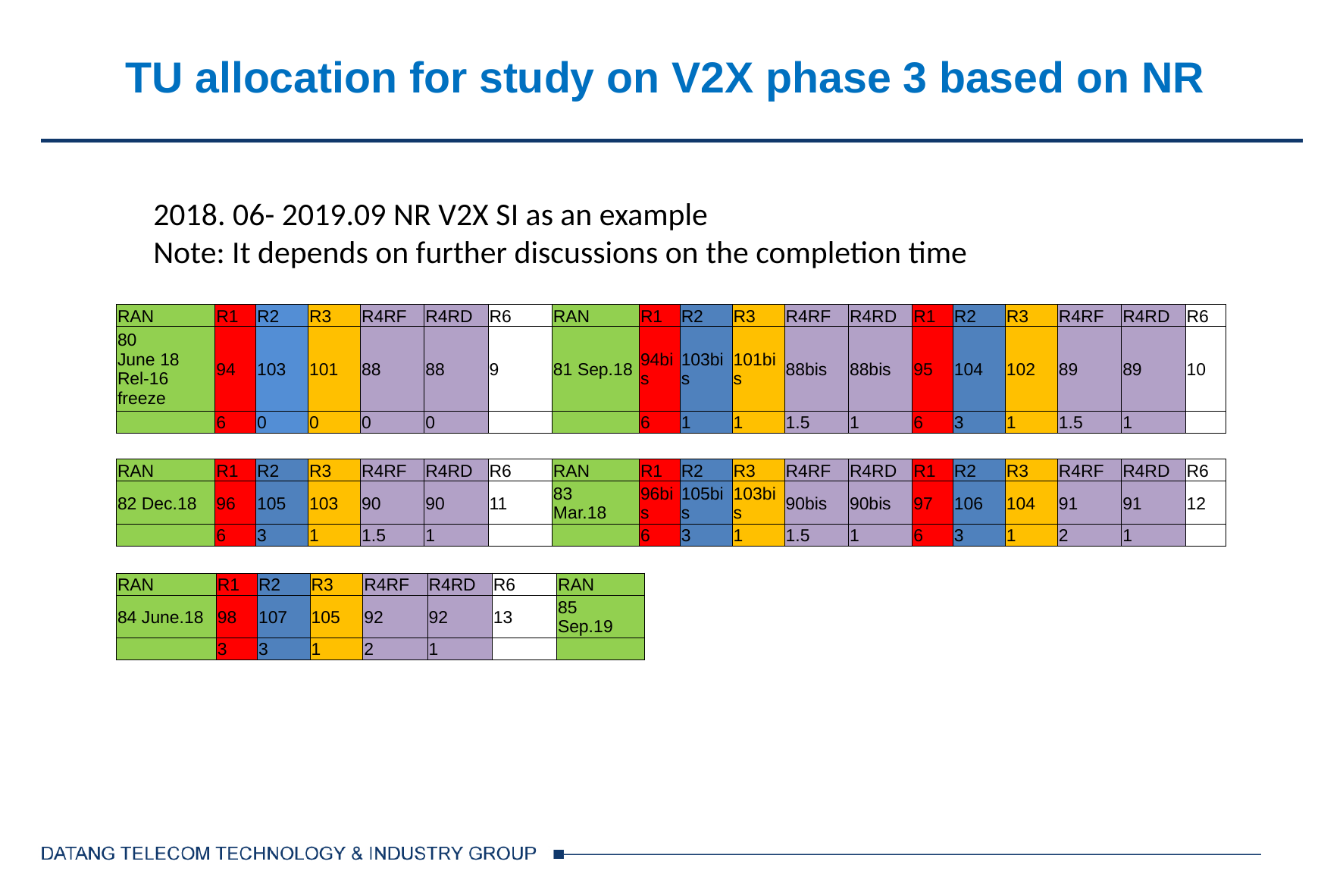

# TU allocation for study on V2X phase 3 based on NR
2018. 06- 2019.09 NR V2X SI as an example
Note: It depends on further discussions on the completion time
| RAN | R1 | R2 | R3 | R4RF | R4RD | R6 | RAN | R1 | R2 | R3 | R4RF | R4RD | R1 | R2 | R3 | R4RF | R4RD | R6 |
| --- | --- | --- | --- | --- | --- | --- | --- | --- | --- | --- | --- | --- | --- | --- | --- | --- | --- | --- |
| 80 June 18 Rel-16 freeze | 94 | 103 | 101 | 88 | 88 | 9 | 81 Sep.18 | 94bis | 103bis | 101bis | 88bis | 88bis | 95 | 104 | 102 | 89 | 89 | 10 |
|  | 6 | 0 | 0 | 0 | 0 |  |  | 6 | 1 | 1 | 1.5 | 1 | 6 | 3 | 1 | 1.5 | 1 |  |
| RAN | R1 | R2 | R3 | R4RF | R4RD | R6 | RAN | R1 | R2 | R3 | R4RF | R4RD | R1 | R2 | R3 | R4RF | R4RD | R6 |
| --- | --- | --- | --- | --- | --- | --- | --- | --- | --- | --- | --- | --- | --- | --- | --- | --- | --- | --- |
| 82 Dec.18 | 96 | 105 | 103 | 90 | 90 | 11 | 83 Mar.18 | 96bis | 105bis | 103bis | 90bis | 90bis | 97 | 106 | 104 | 91 | 91 | 12 |
|  | 6 | 3 | 1 | 1.5 | 1 |  |  | 6 | 3 | 1 | 1.5 | 1 | 6 | 3 | 1 | 2 | 1 |  |
| RAN | R1 | R2 | R3 | R4RF | R4RD | R6 | RAN |
| --- | --- | --- | --- | --- | --- | --- | --- |
| 84 June.18 | 98 | 107 | 105 | 92 | 92 | 13 | 85 Sep.19 |
|  | 3 | 3 | 1 | 2 | 1 |  |  |